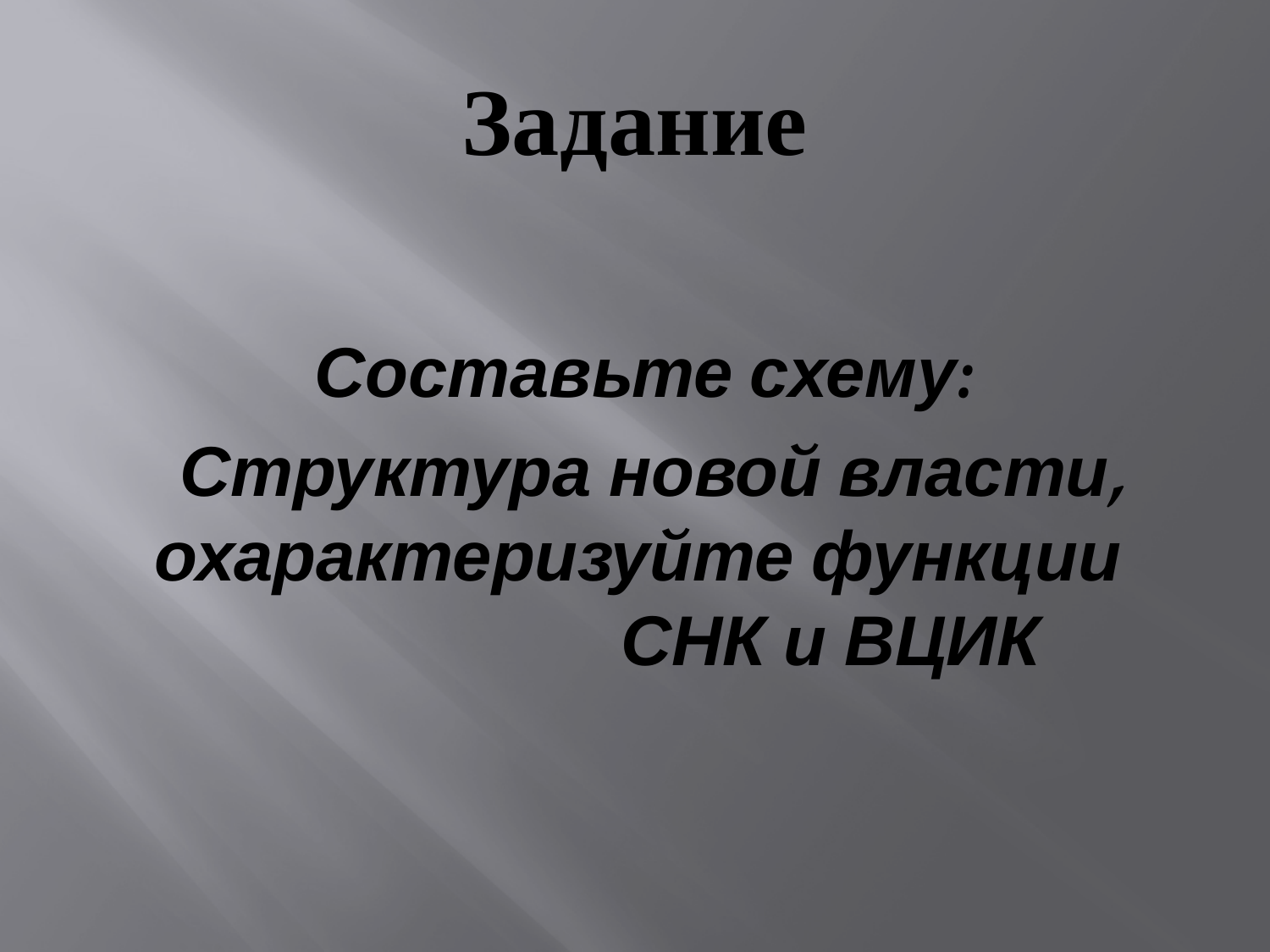

# Задание

Составьте схему:
 Структура новой власти, охарактеризуйте функции                       СНК и ВЦИК